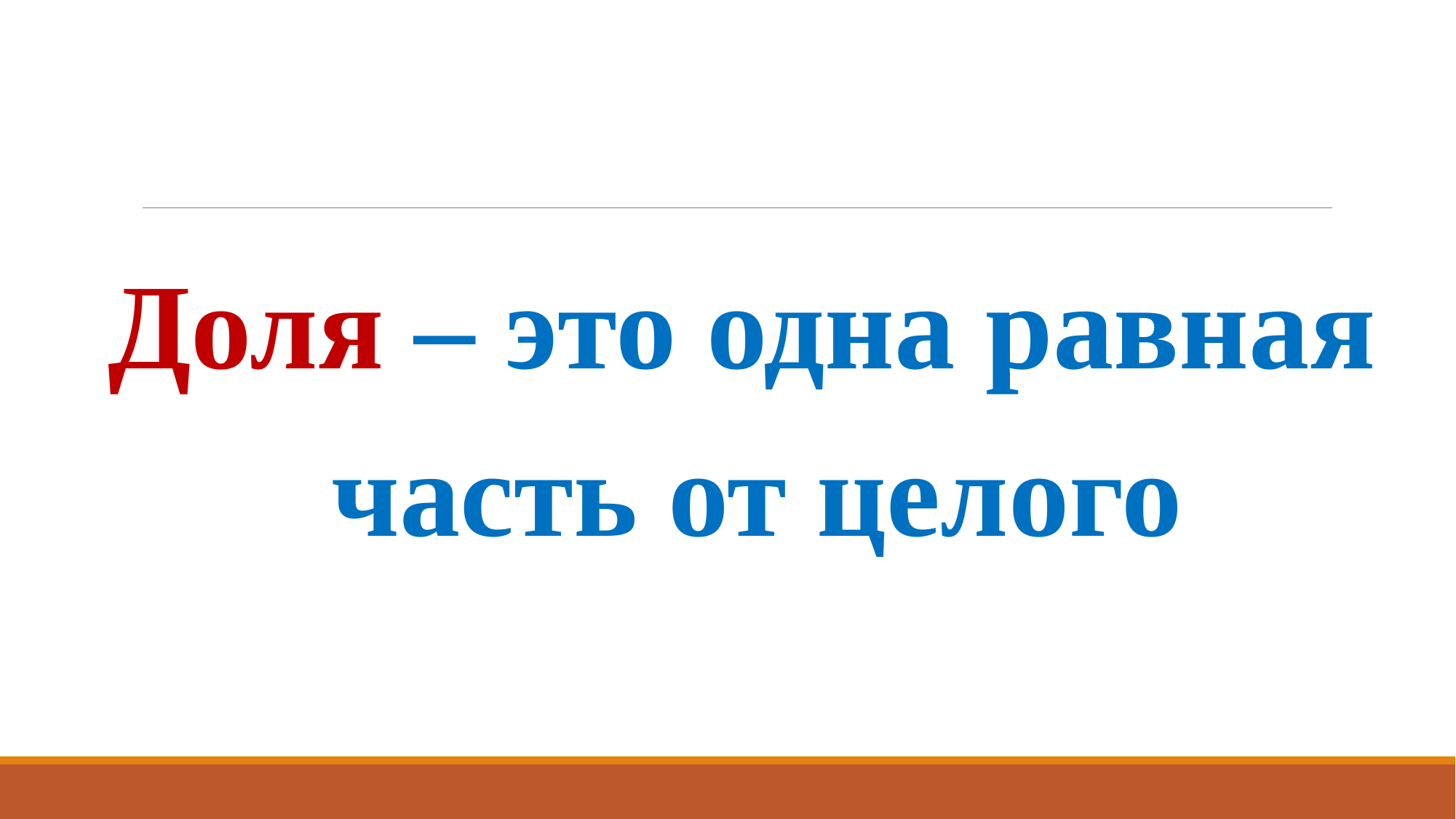

#
Доля – это одна равная
 часть от целого